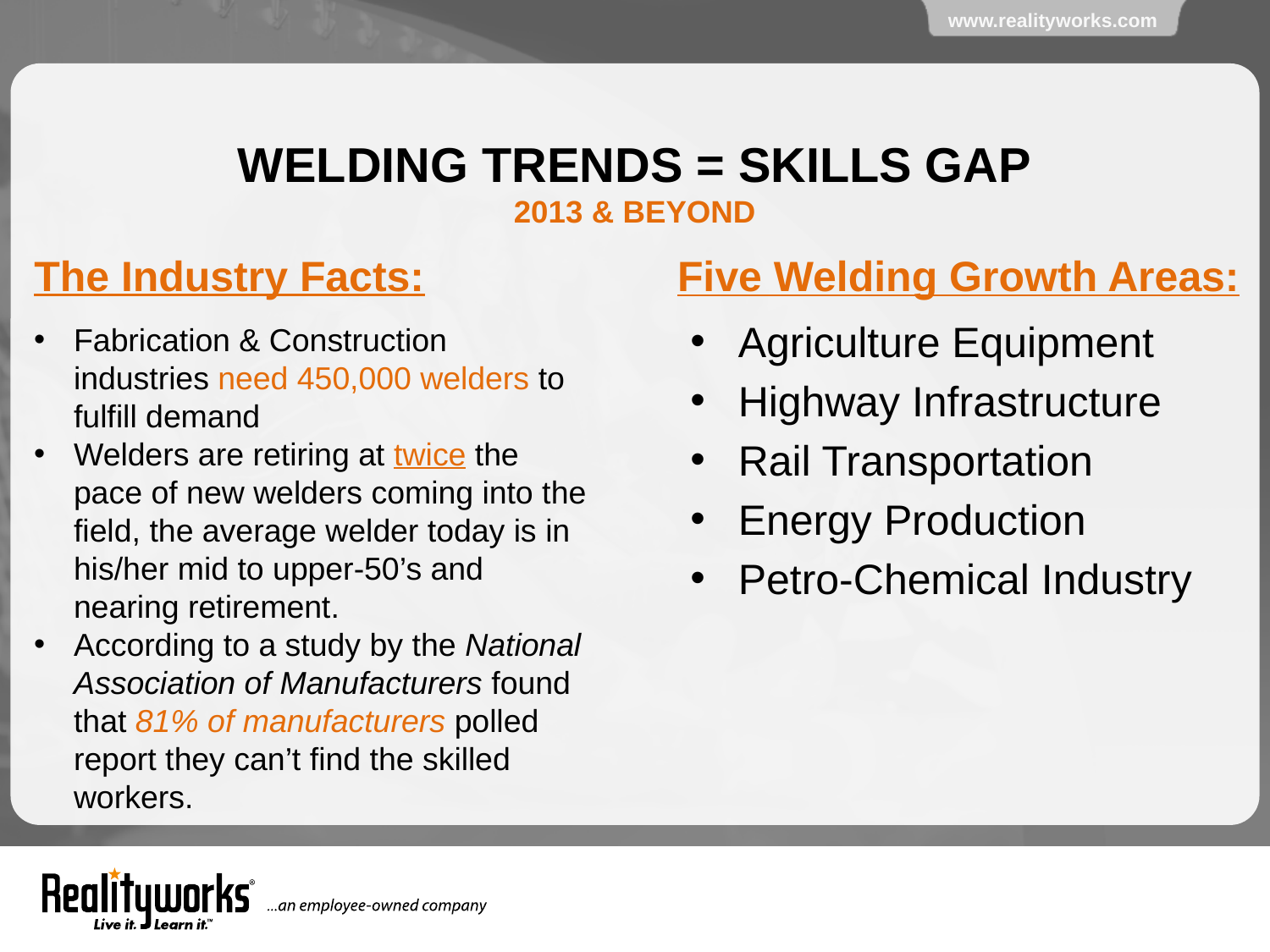

# WELDING TRENDS = SKILLS GAP 2013 & BEYOND
The Industry Facts:
Five Welding Growth Areas:

Agriculture Equipment
Highway Infrastructure
Rail Transportation
Energy Production
Petro-Chemical Industry
Fabrication & Construction industries need 450,000 welders to fulfill demand
Welders are retiring at twice the pace of new welders coming into the field, the average welder today is in his/her mid to upper-50’s and nearing retirement.
According to a study by the National Association of Manufacturers found that 81% of manufacturers polled report they can’t find the skilled workers.